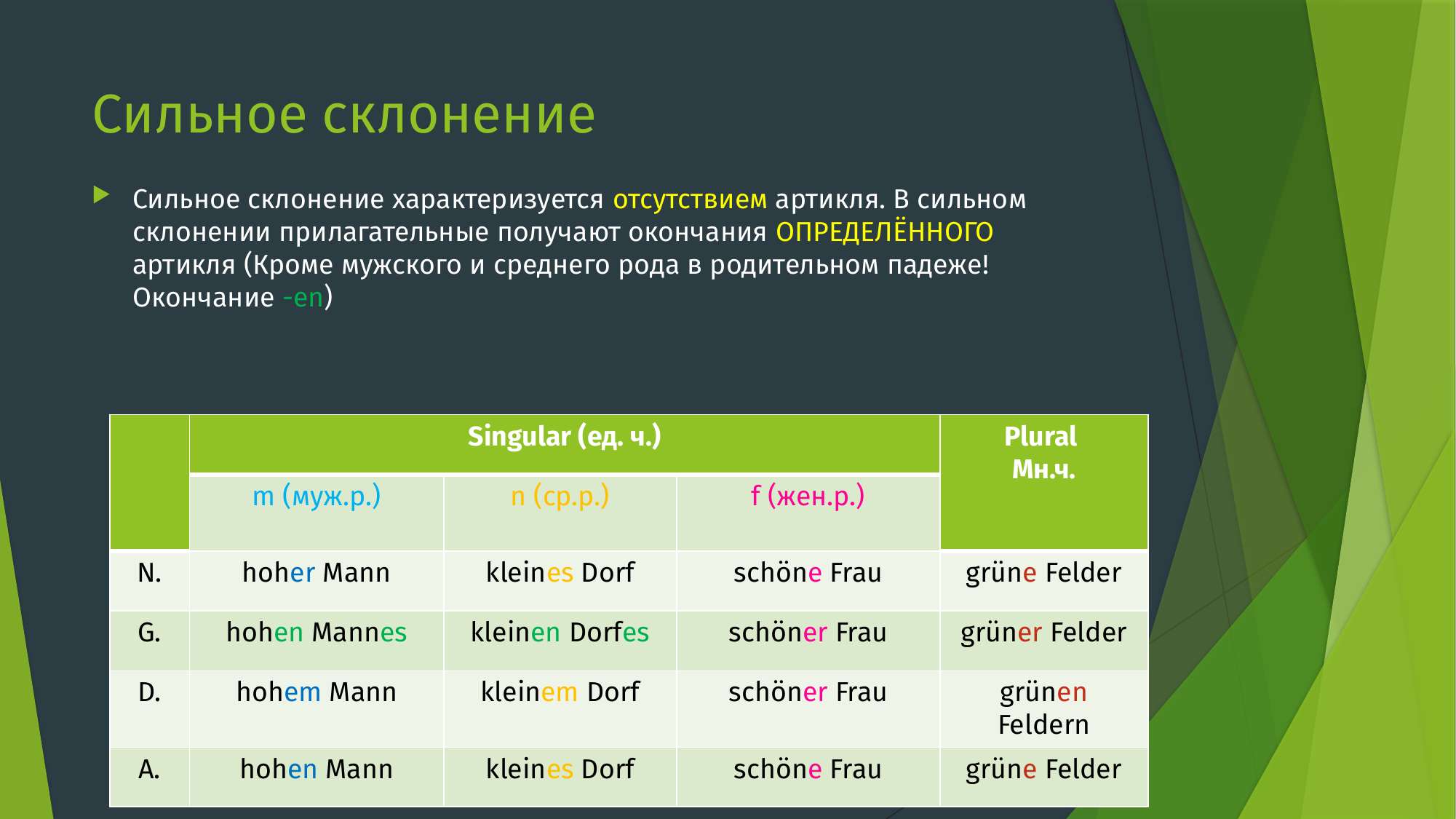

# Сильное склонение
Сильное склонение характеризуется отсутствием артикля. В сильном склонении прилагательные получают окончания ОПРЕДЕЛЁННОГО артикля (Кроме мужского и среднего рода в родительном падеже! Окончание -en)

|  | Singular (ед. ч.) |  |  | Plural Мн.ч. |
| --- | --- | --- | --- | --- |
|  | m (муж.р.) | n (ср.р.) | f (жен.р.) |  |
| N. | hoher Mann | kleines Dorf | schöne Frau | grüne Felder |
| G. | hohen Mannes | kleinen Dorfes | schöner Frau | grüner Felder |
| D. | hohem Mann | kleinem Dorf | schöner Frau | grünen Feldern |
| A. | hohen Mann | kleines Dorf | schöne Frau | grüne Felder |